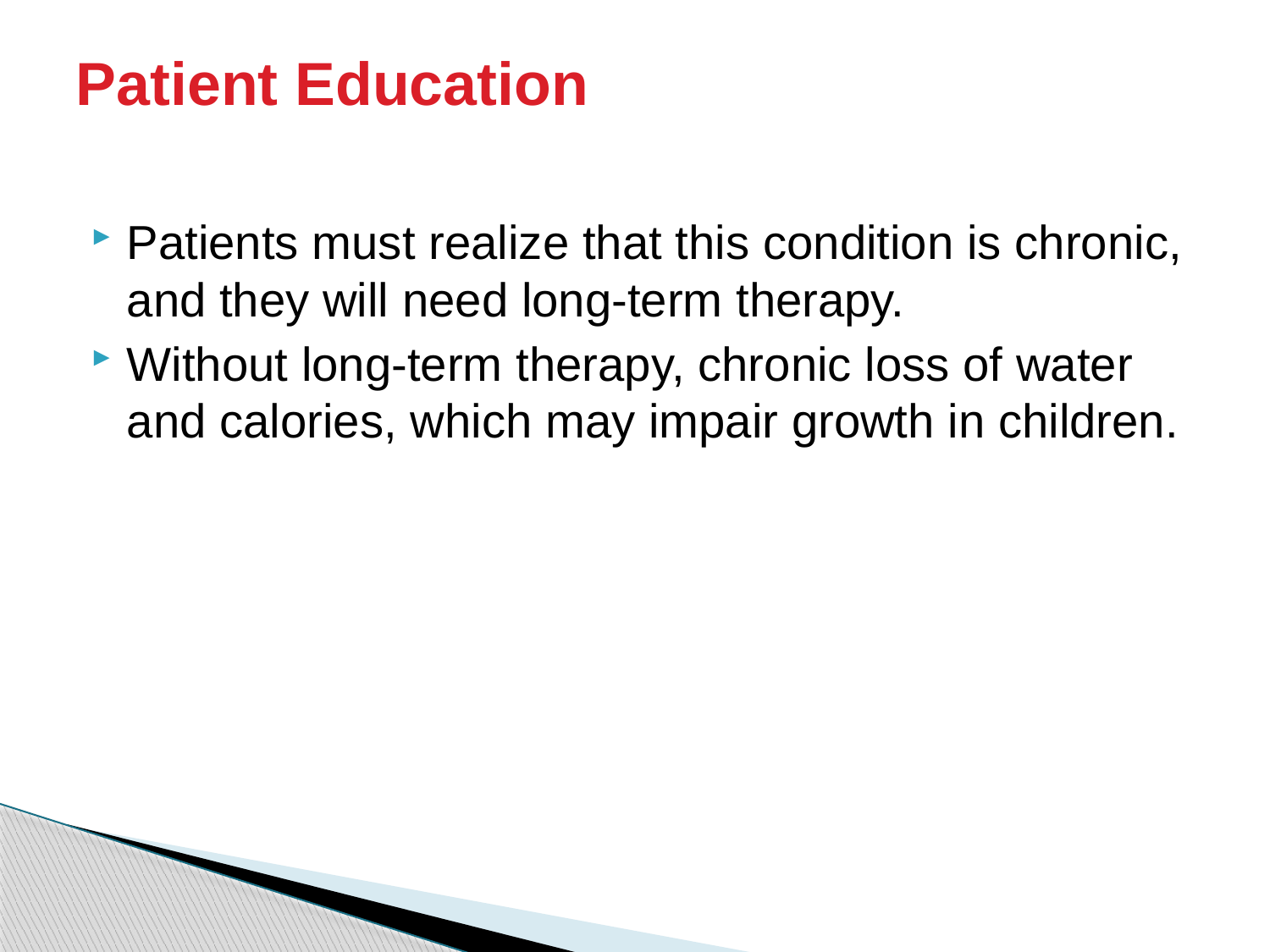

# Patient Education
Patients must realize that this condition is chronic, and they will need long-term therapy.
Without long-term therapy, chronic loss of water and calories, which may impair growth in children.